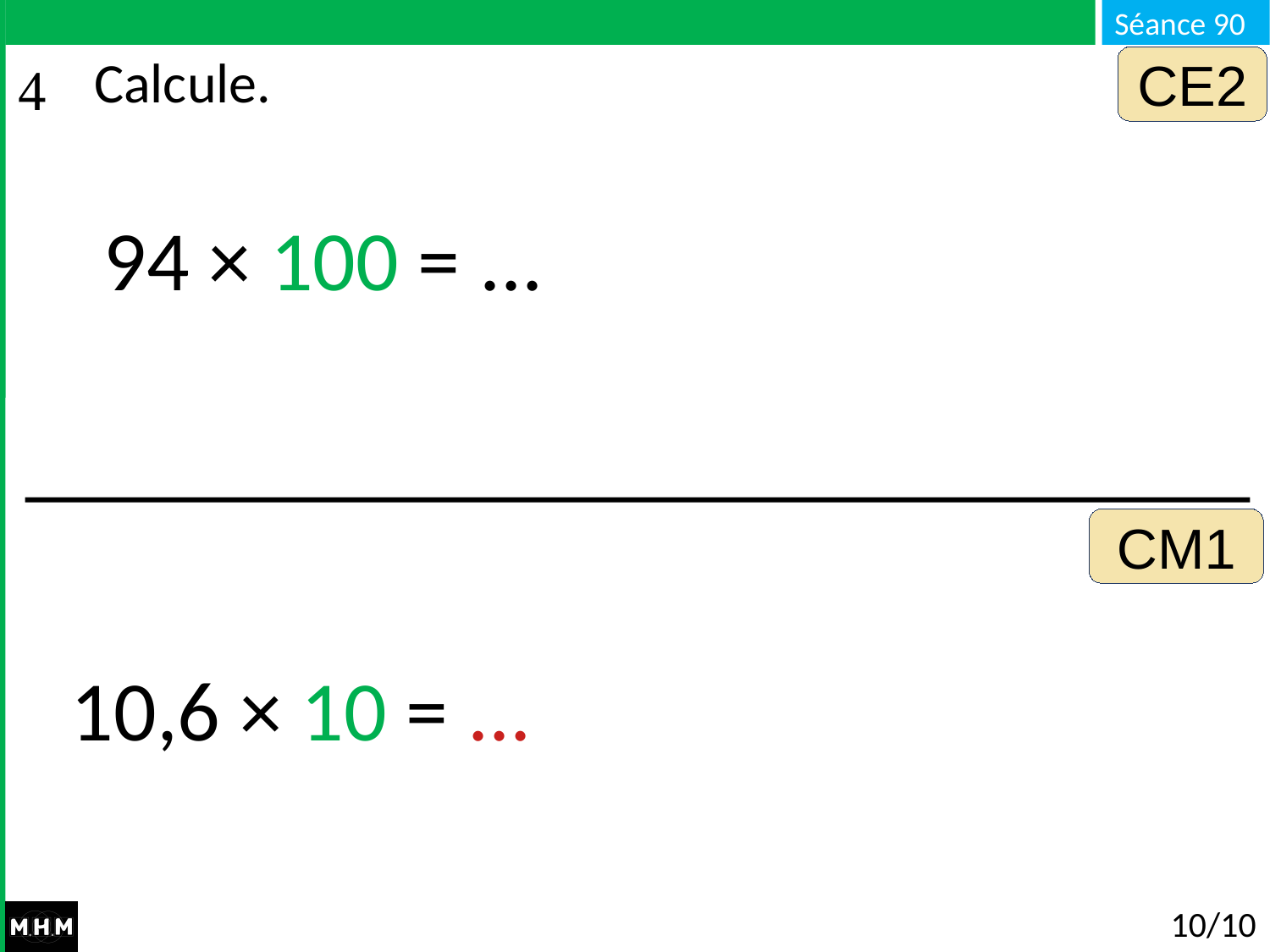

CE2
# Calcule.
94 × 100 = ...

CM1
10,6 × 10 = ...
10/10